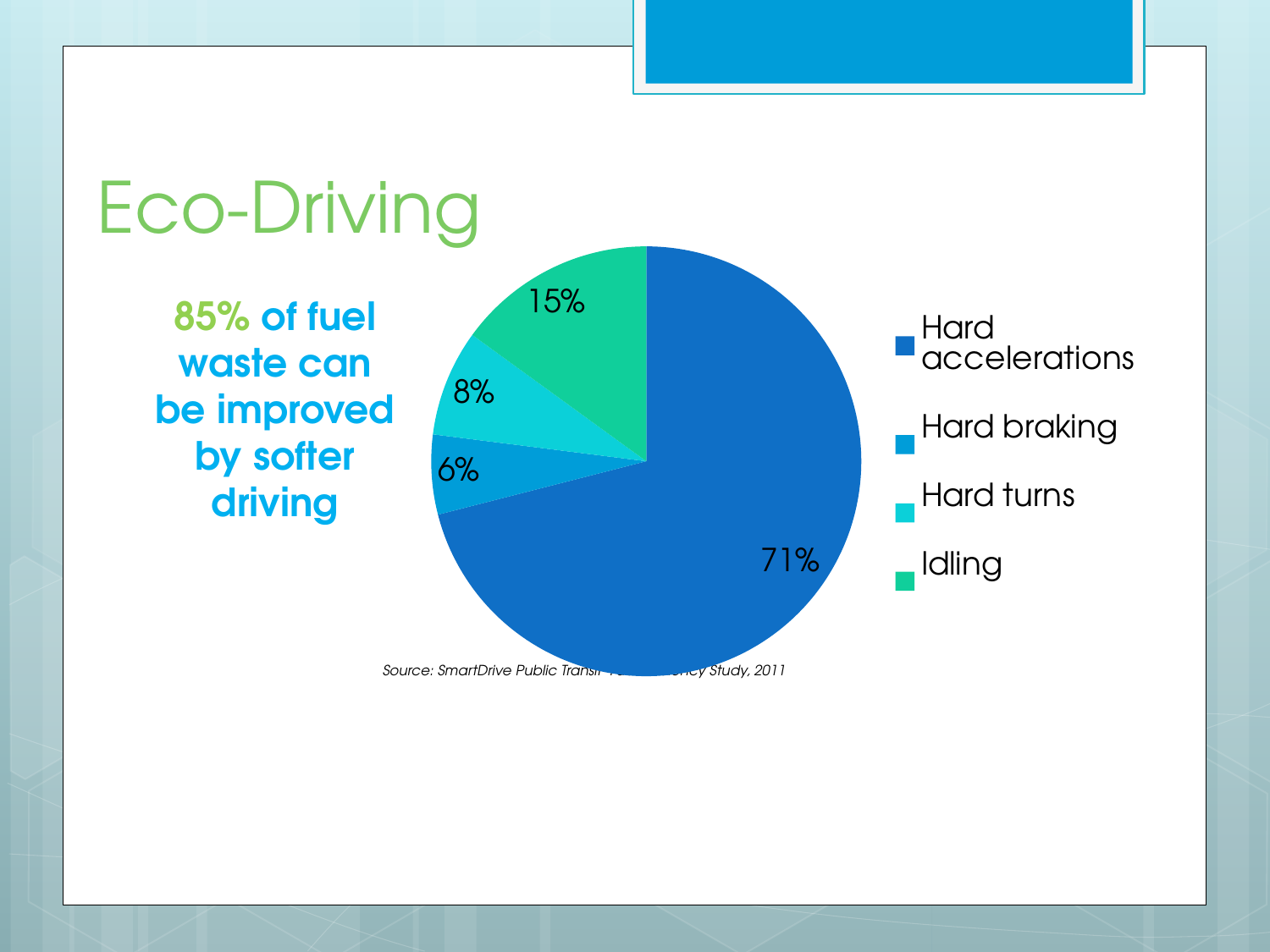

# Eco-Driving

### Chart

| Category | Column1 |
|---|---|
| Hard accelerations | 0.7100000000000003 |
| Hard braking | 0.060000000000000026 |
| Hard turns | 0.08000000000000004 |
| Idling | 0.15000000000000008 |
85% of fuel waste can be improved by softer driving
Source: SmartDrive Public Transit  Fuel Efficiency Study, 2011